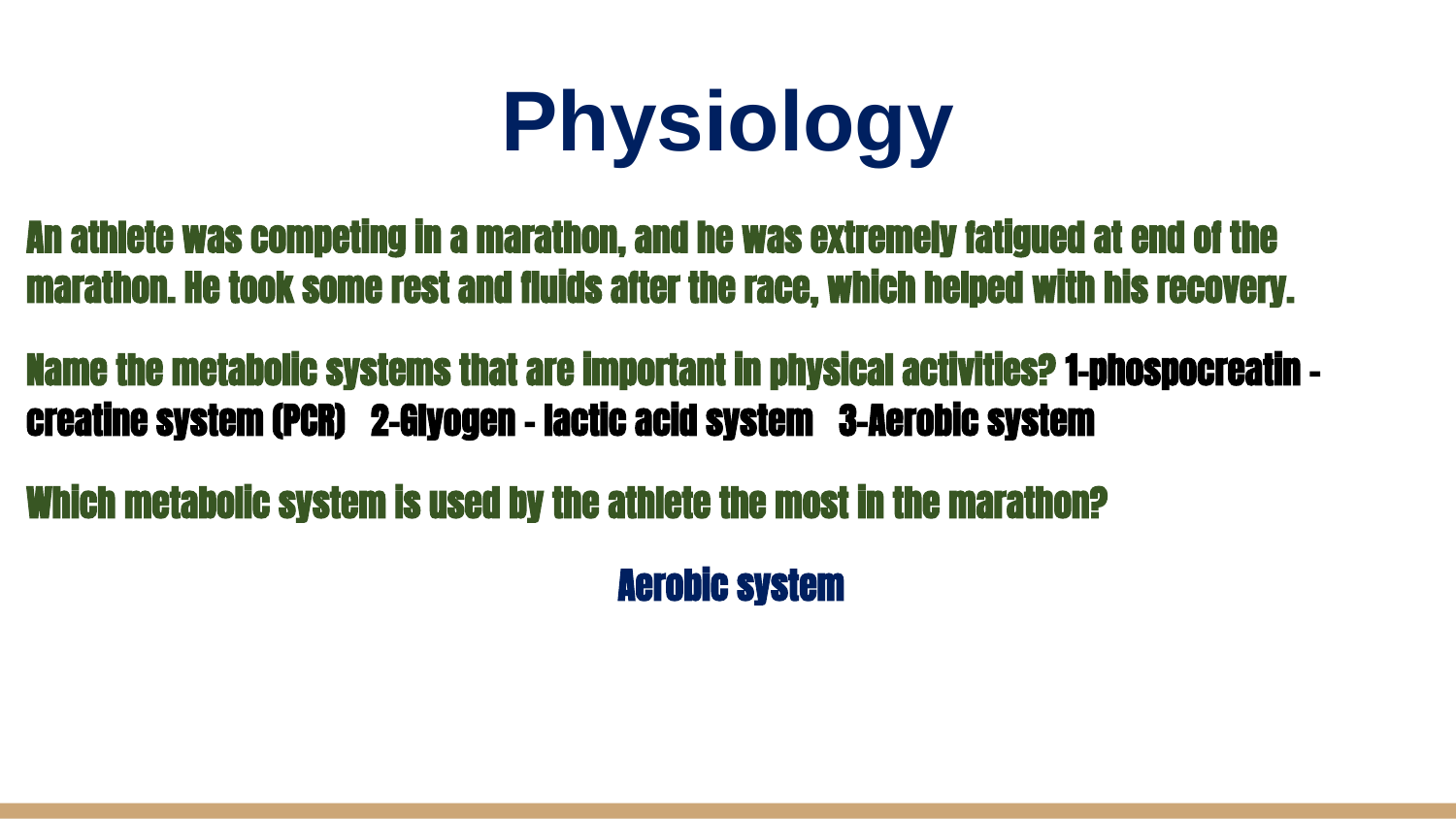

# Physiology
An athlete was competing in a marathon, and he was extremely fatigued at end of the marathon. He took some rest and fluids after the race, which helped with his recovery.
Name the metabolic systems that are important in physical activities? 1-phospocreatin – creatine system (PCR)   2-Glyogen – lactic acid system   3-Aerobic system
Which metabolic system is used by the athlete the most in the marathon?
  Aerobic system